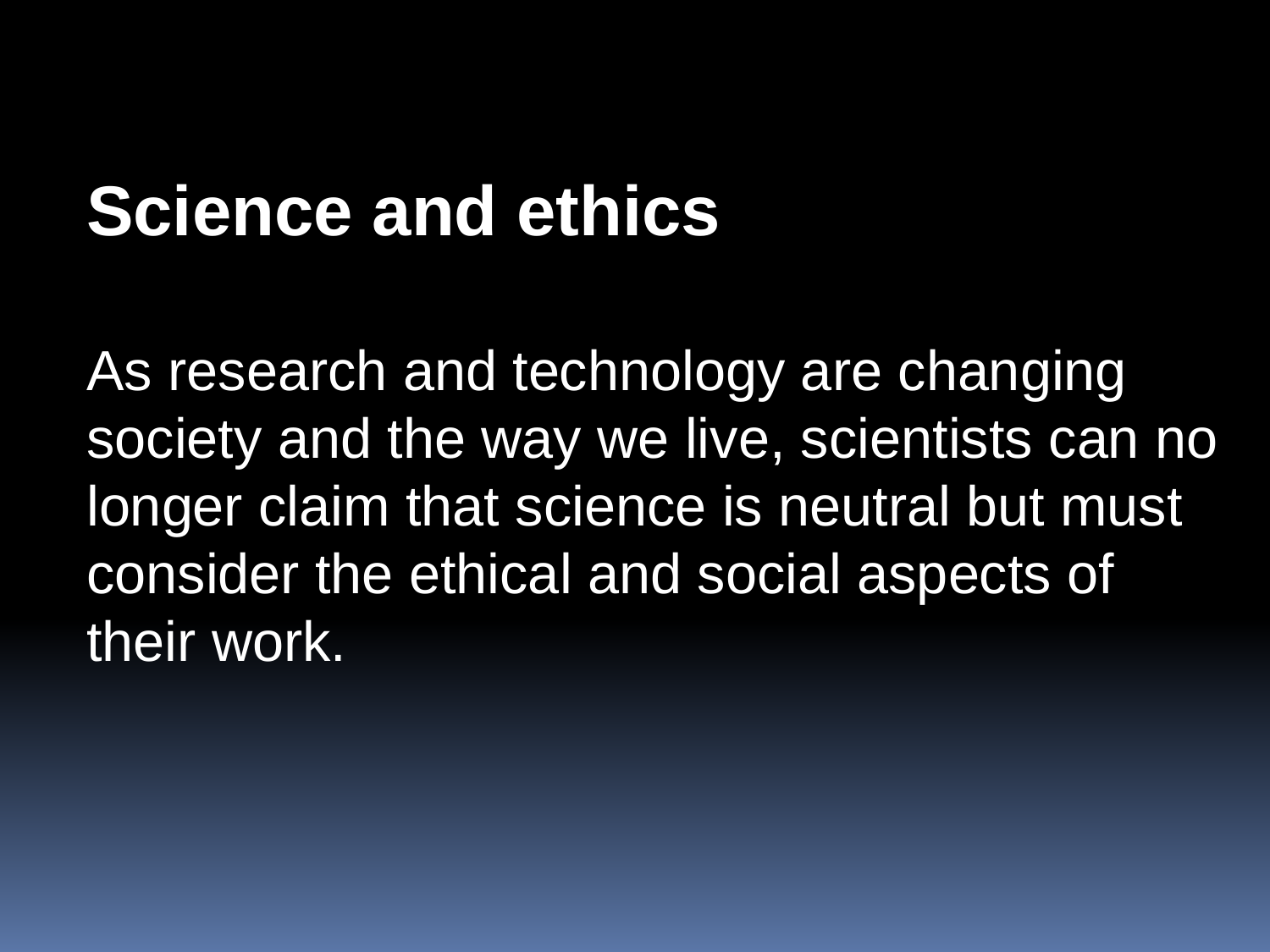

Science and ethics

As research and technology are changing society and the way we live, scientists can no longer claim that science is neutral but must consider the ethical and social aspects of their work.